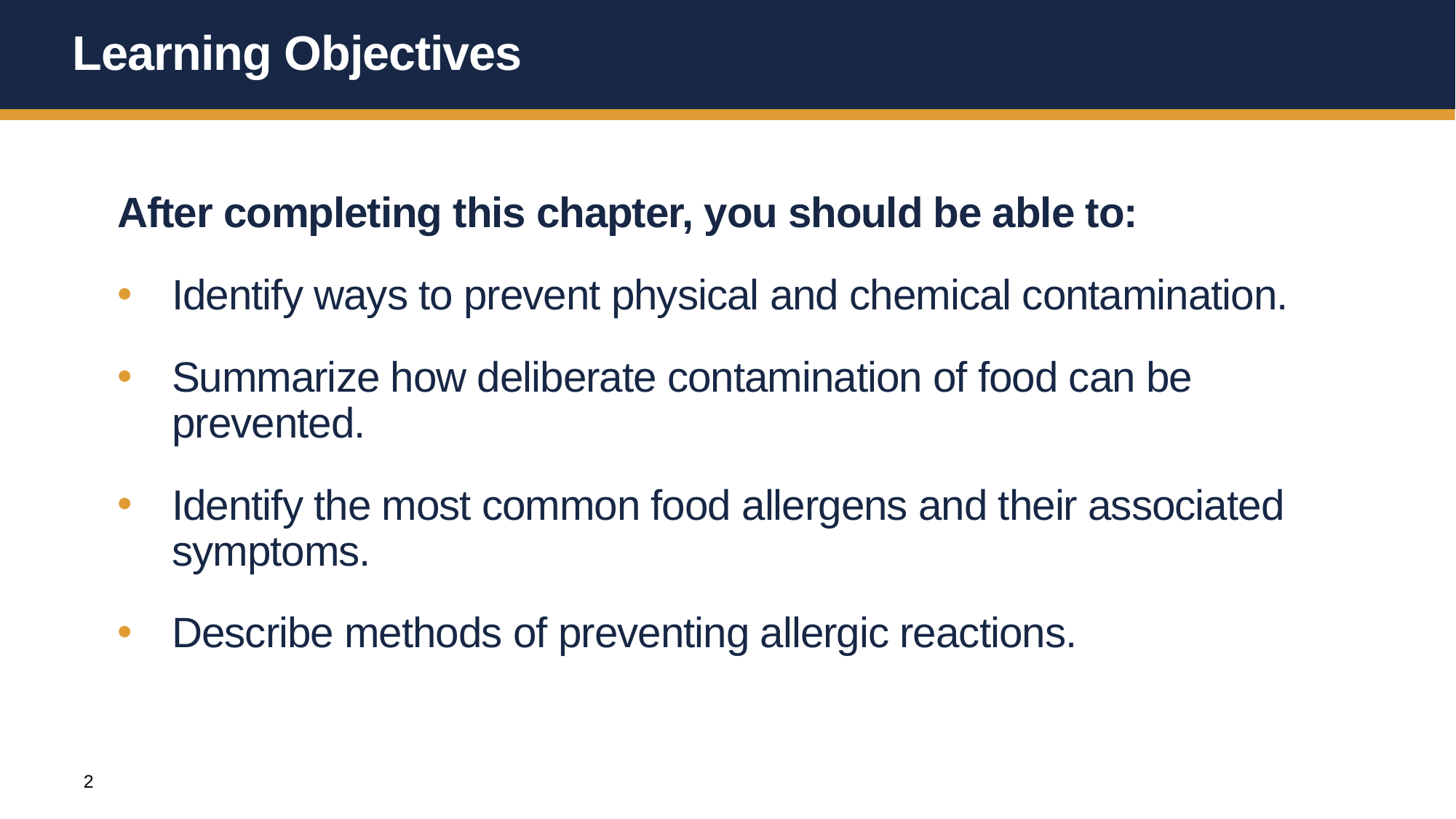

# Learning Objectives
After completing this chapter, you should be able to:
Identify ways to prevent physical and chemical contamination.
Summarize how deliberate contamination of food can be prevented.
Identify the most common food allergens and their associated symptoms.
Describe methods of preventing allergic reactions.
2